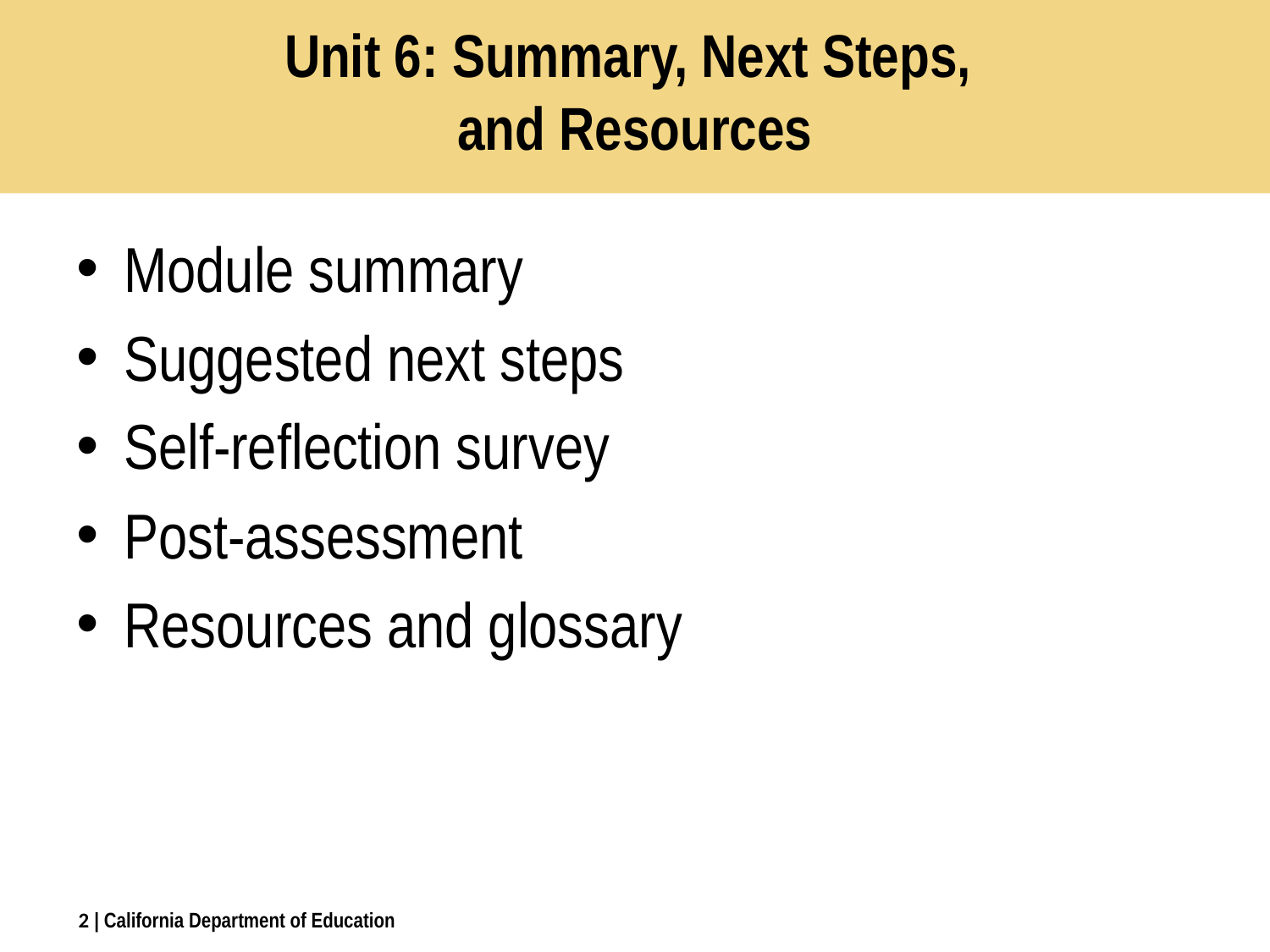

# Unit 6: Summary, Next Steps, and Resources
Module summary
Suggested next steps
Self-reflection survey
Post-assessment
Resources and glossary

2
| California Department of Education